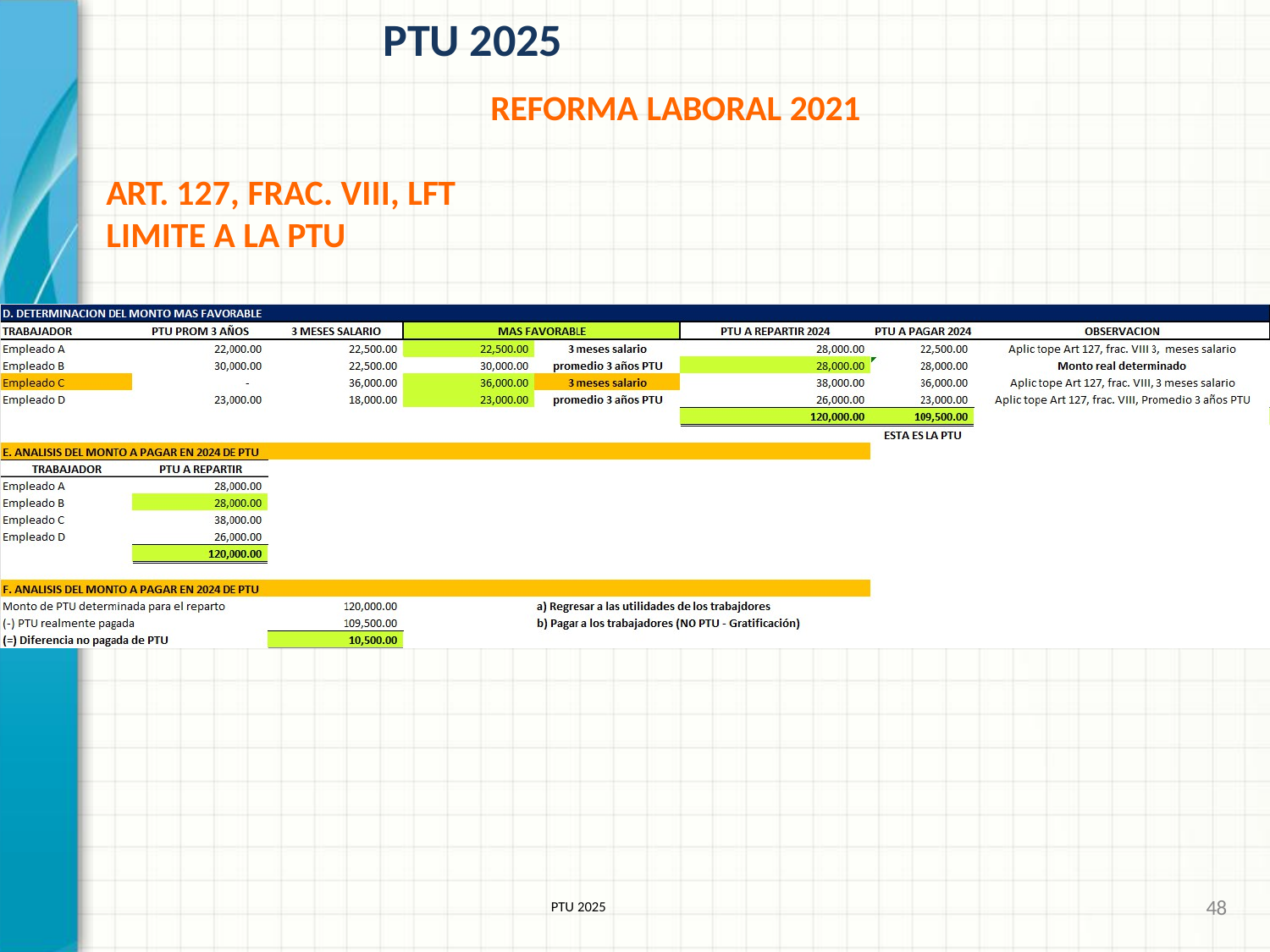

# PTU 2025
REFORMA LABORAL 2021
ART. 127, FRAC. VIII, LFT
LIMITE A LA PTU
48
PTU 2025